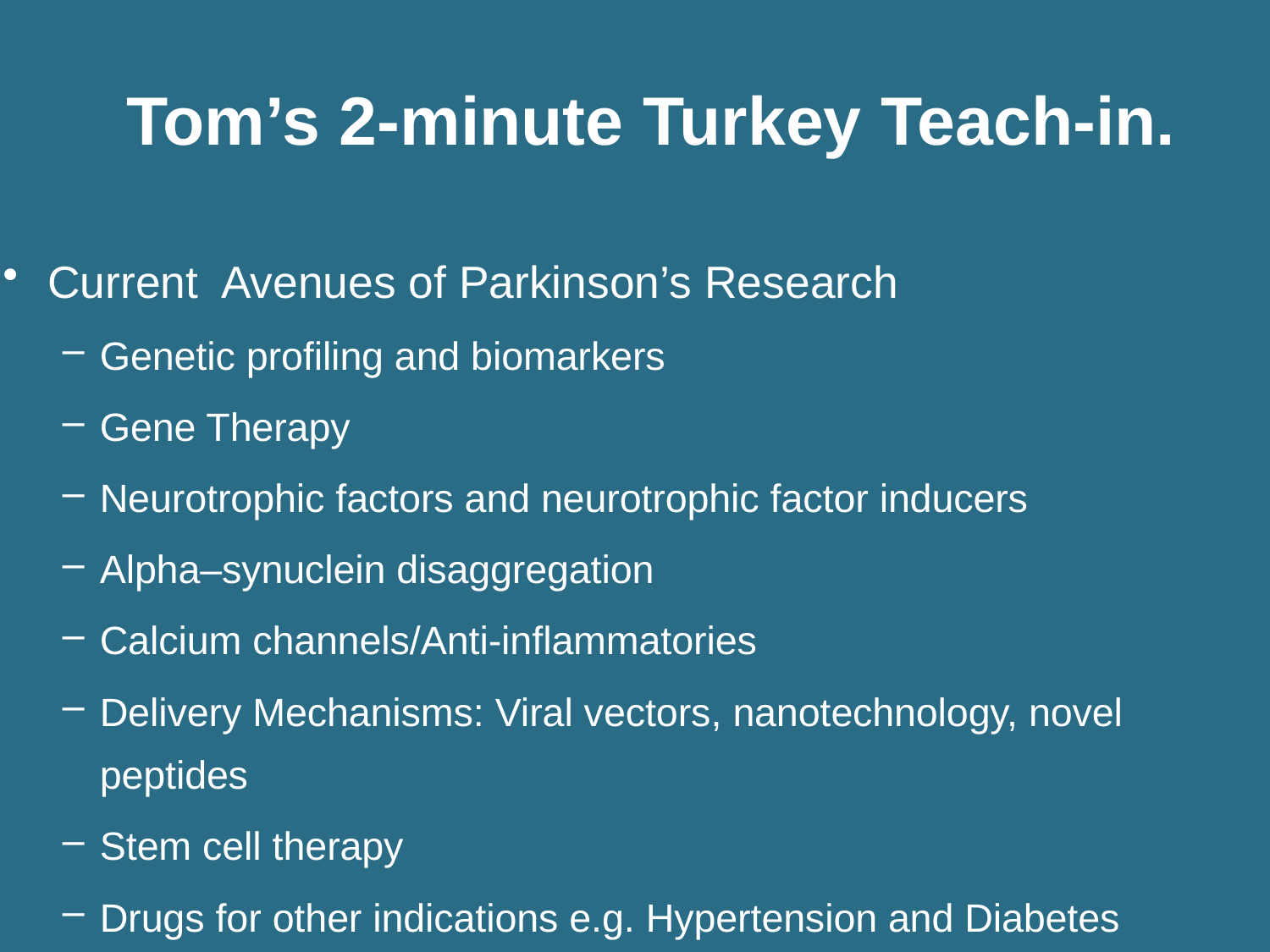

# Tom’s 2-minute Turkey Teach-in.
Current  Avenues of Parkinson’s Research
Genetic profiling and biomarkers
Gene Therapy
Neurotrophic factors and neurotrophic factor inducers
Alpha–synuclein disaggregation
Calcium channels/Anti-inflammatories
Delivery Mechanisms: Viral vectors, nanotechnology, novel peptides
Stem cell therapy
Drugs for other indications e.g. Hypertension and Diabetes